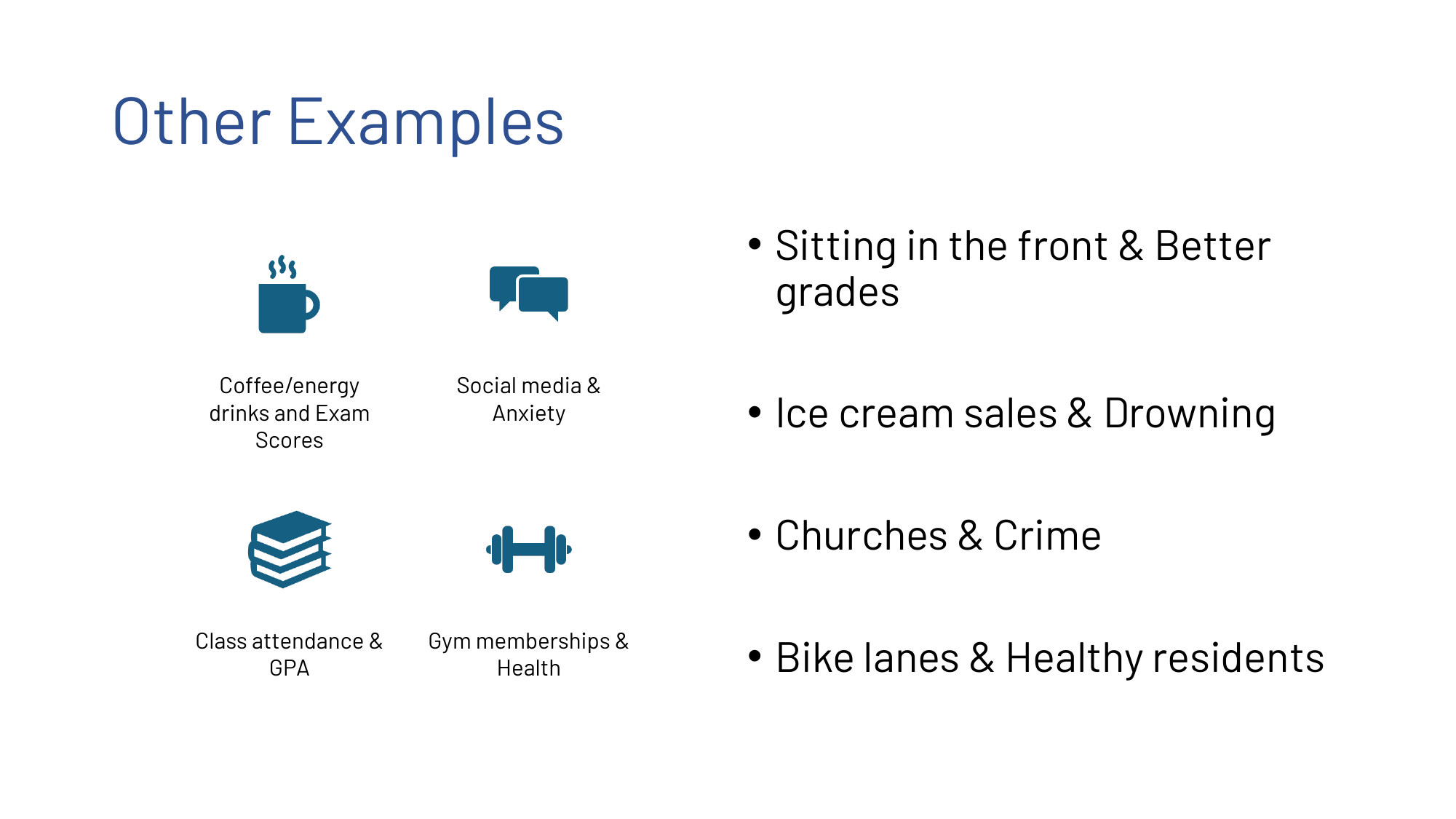

# Other Examples
Coffee/energy drinks and Exam Scores
Social media & Anxiety
Class attendance & GPA
Gym memberships & Health
Sitting in the front & Better grades

Ice cream sales & Drowning

Churches & Crime

Bike lanes & Healthy residents